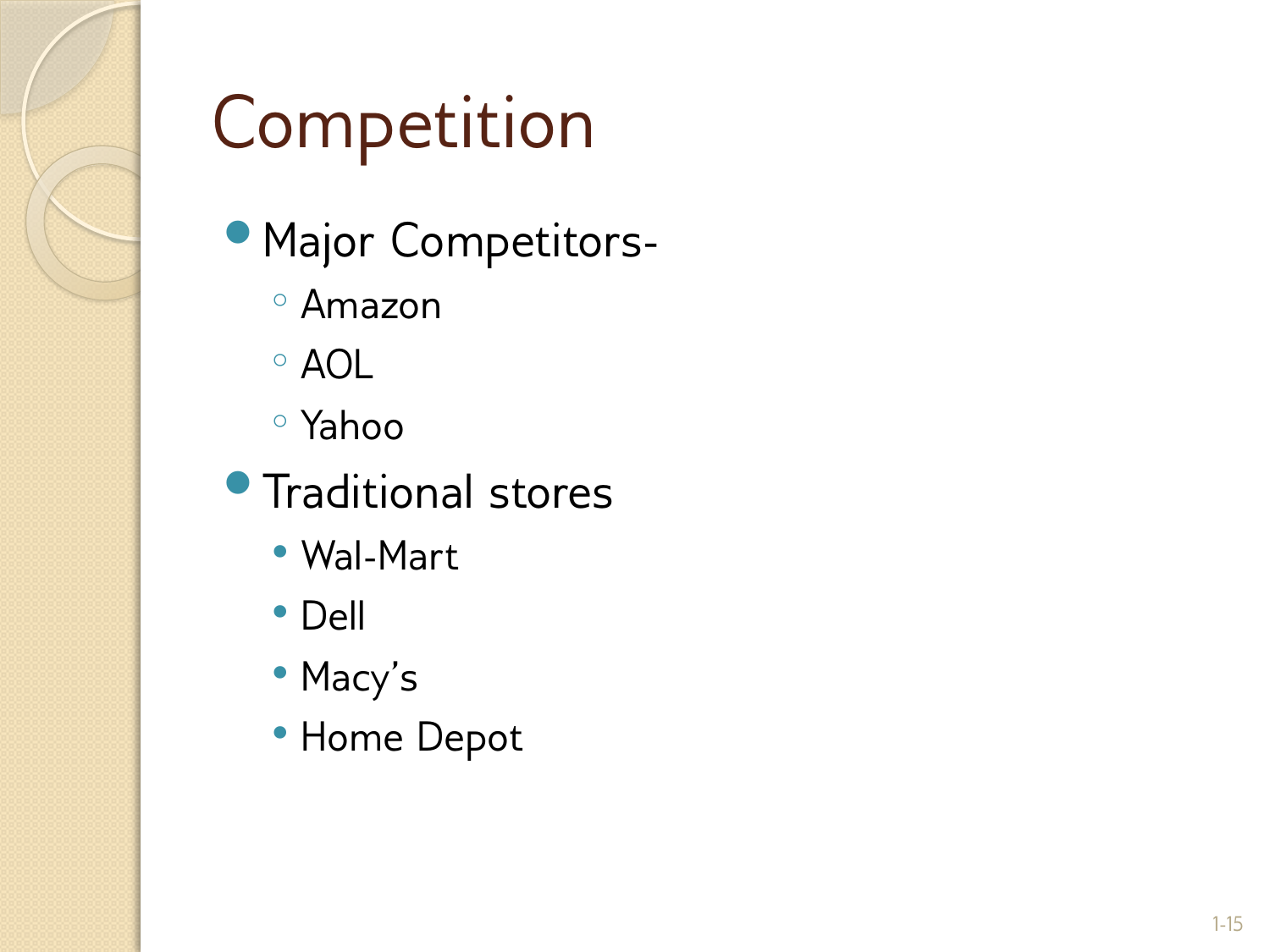

# Competition
Major Competitors-
Amazon
AOL
Yahoo
Traditional stores
Wal-Mart
Dell
Macy’s
Home Depot
1-15